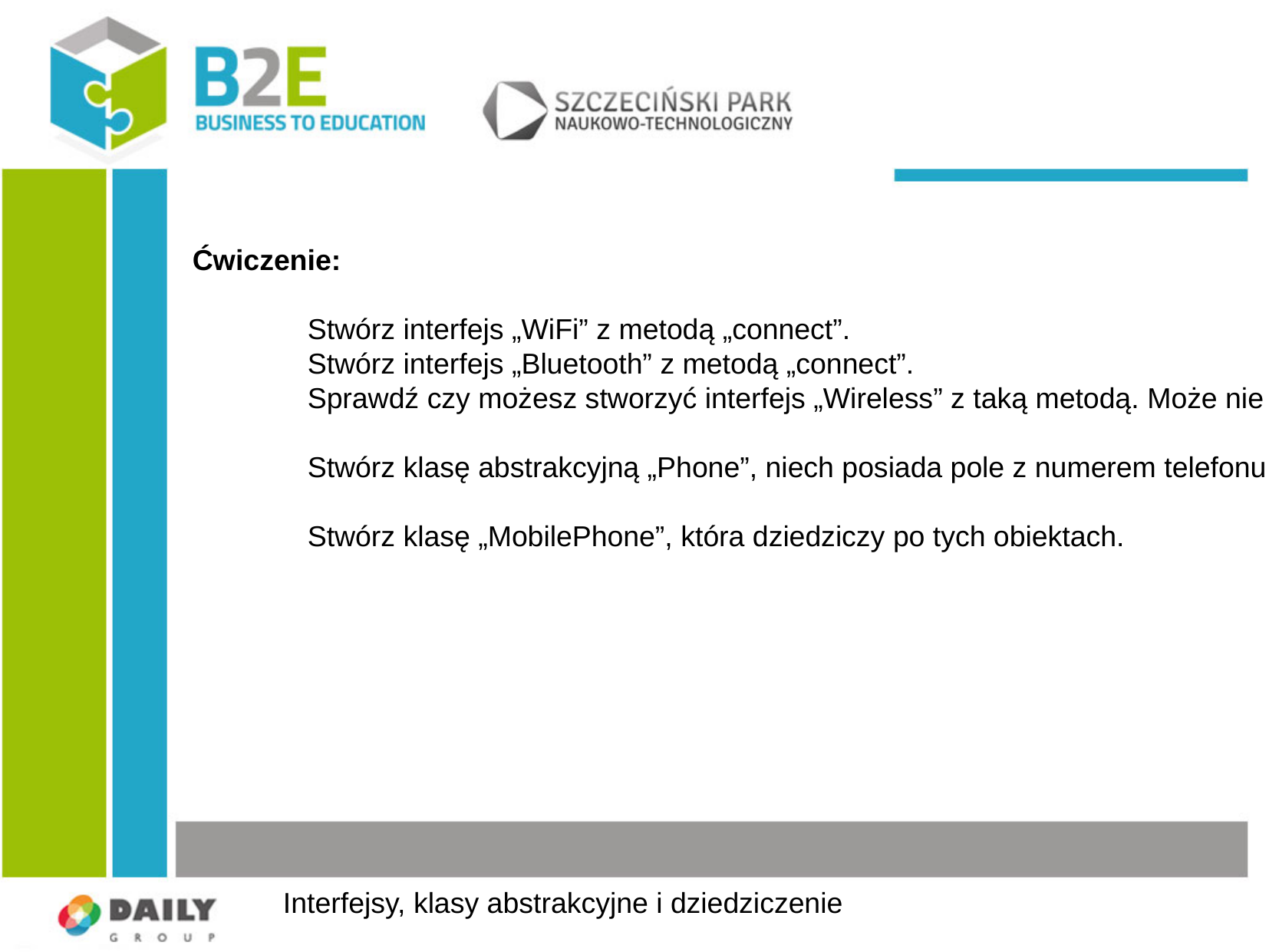

Ćwiczenie:

	Stwórz interfejs „WiFi” z metodą „connect”.
	Stwórz interfejs „Bluetooth” z metodą „connect”.
	Sprawdź czy możesz stworzyć interfejs „Wireless” z taką metodą. Może nie ma potrzeby pisania metody „connect” w dwóch pierwszych interfejsach?

	Stwórz klasę abstrakcyjną „Phone”, niech posiada pole z numerem telefonu i metodę „call”.

	Stwórz klasę „MobilePhone”, która dziedziczy po tych obiektach.
Interfejsy, klasy abstrakcyjne i dziedziczenie